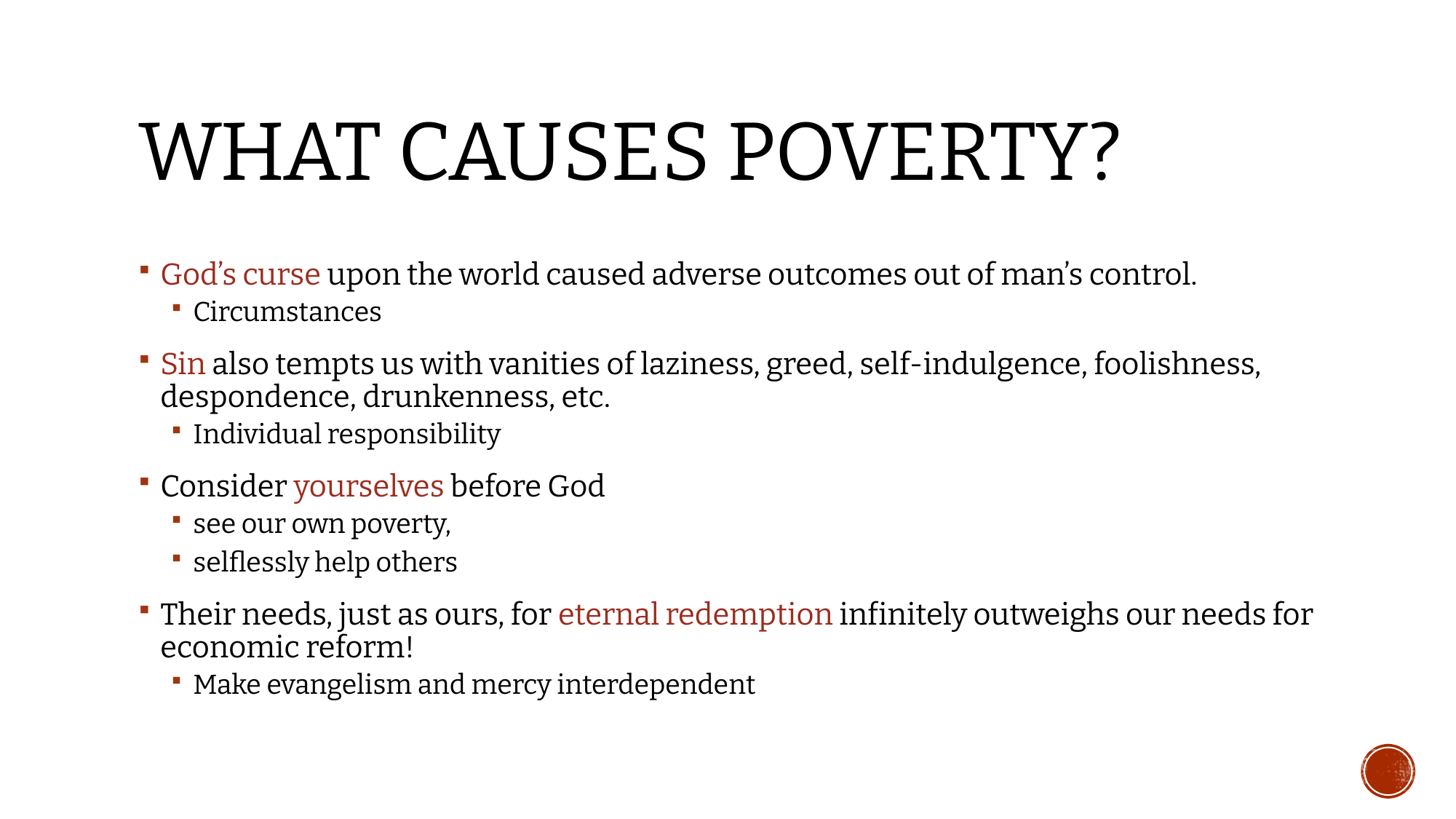

# what causes poverty?
God’s curse upon the world caused adverse outcomes out of man’s control.
Circumstances
Sin also tempts us with vanities of laziness, greed, self-indulgence, foolishness, despondence, drunkenness, etc.
Individual responsibility
Consider yourselves before God
see our own poverty,
selflessly help others
Their needs, just as ours, for eternal redemption infinitely outweighs our needs for economic reform!
Make evangelism and mercy interdependent